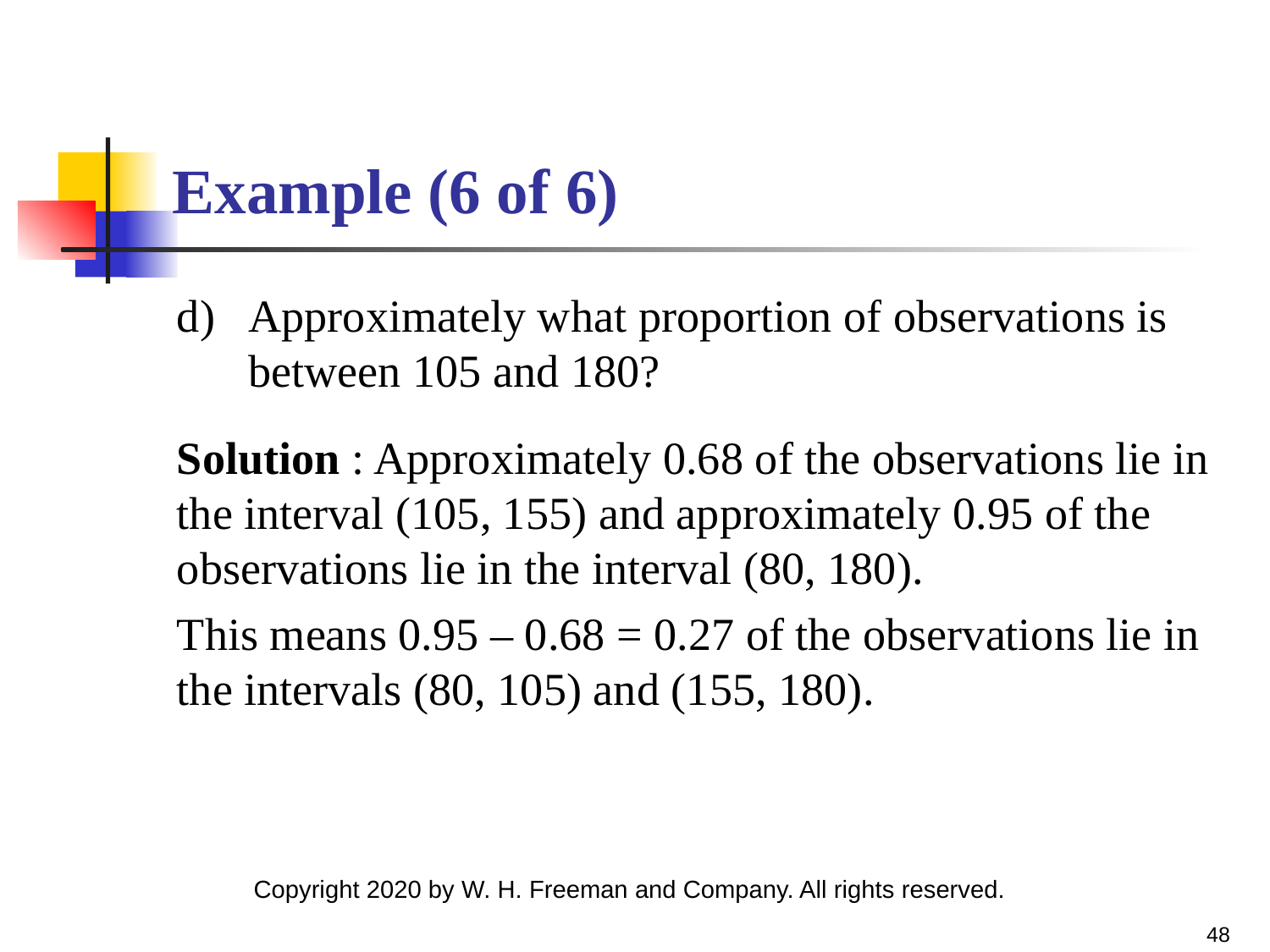

# Example (6 of 6)
Approximately what proportion of observations is between 105 and 180?
Solution : Approximately 0.68 of the observations lie in the interval (105, 155) and approximately 0.95 of the observations lie in the interval (80, 180).
This means 0.95 – 0.68 = 0.27 of the observations lie in the intervals (80, 105) and (155, 180).